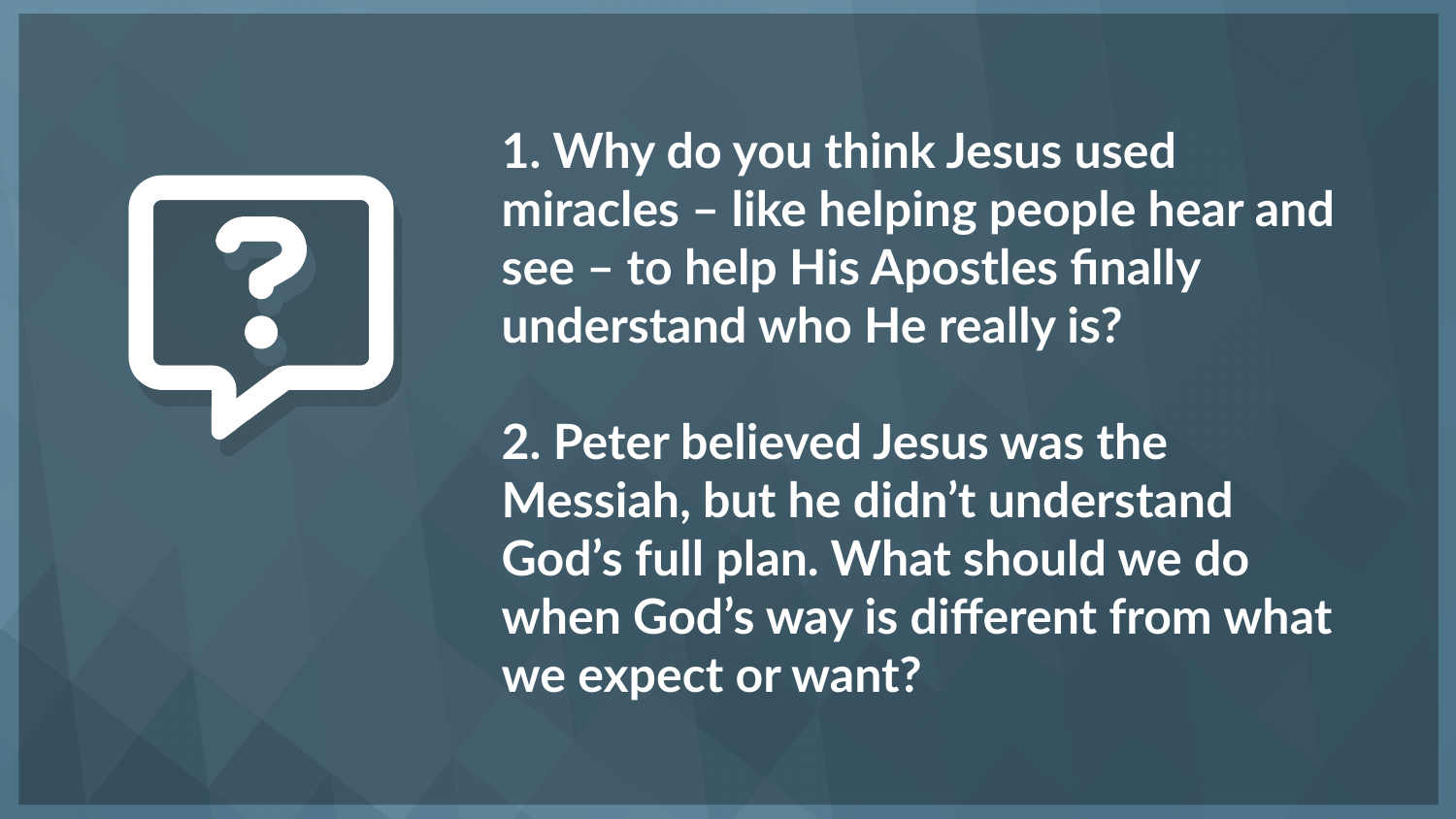

# 1. Why do you think Jesus used miracles – like helping people hear and see – to help His Apostles finally understand who He really is? 2. Peter believed Jesus was the Messiah, but he didn’t understand God’s full plan. What should we do when God’s way is different from what we expect or want?